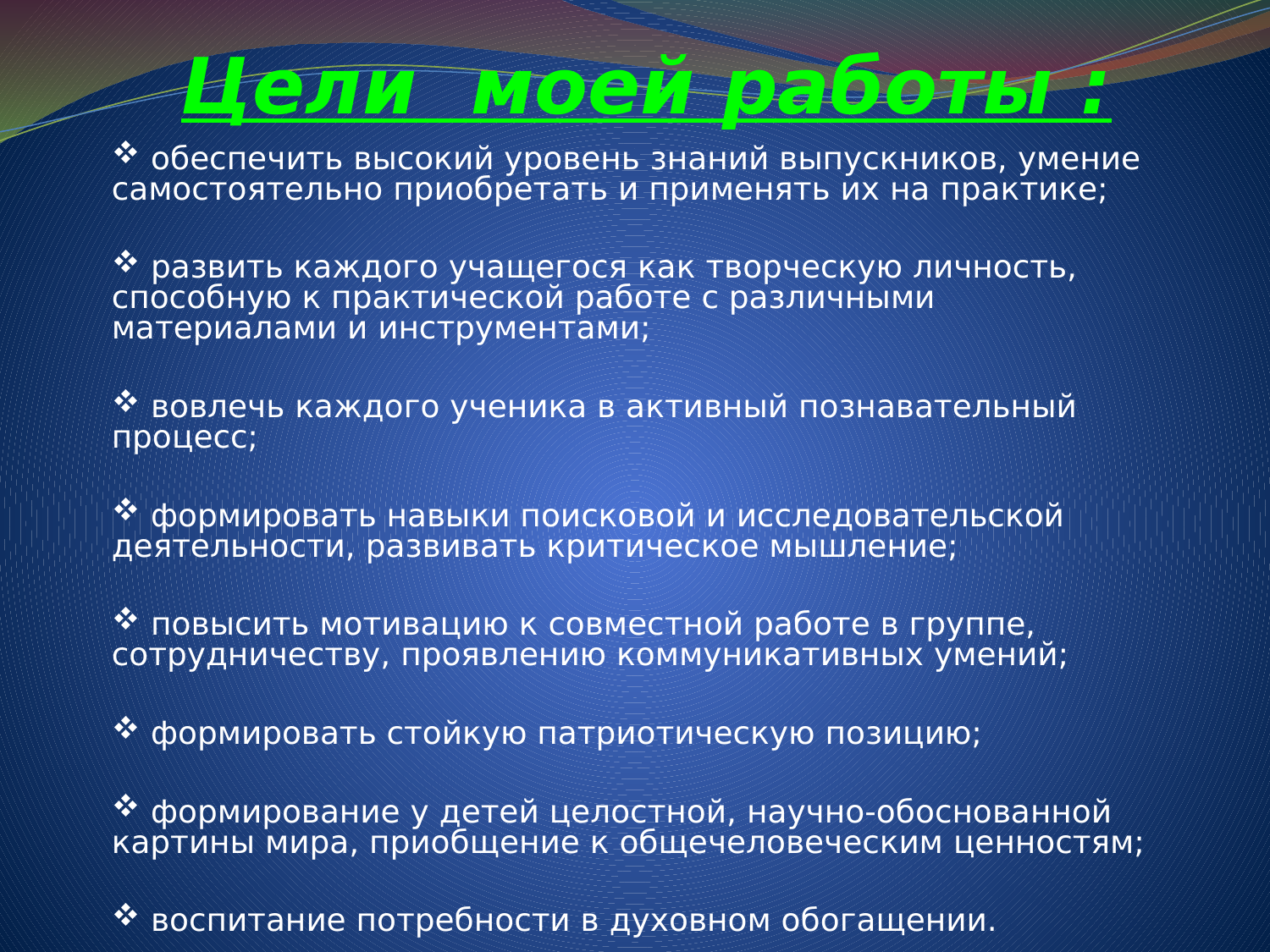

Цели  моей работы :
 обеспечить высокий уровень знаний выпускников, умение самостоятельно приобретать и применять их на практике;

 развить каждого учащегося как творческую личность, способную к практической работе с различными материалами и инструментами;

 вовлечь каждого ученика в активный познавательный процесс;

 формировать навыки поисковой и исследовательской деятельности, развивать критическое мышление;

 повысить мотивацию к совместной работе в группе, сотрудничеству, проявлению коммуникативных умений;

 формировать стойкую патриотическую позицию;

 формирование у детей целостной, научно-обоснованной картины мира, приобщение к общечеловеческим ценностям;

 воспитание потребности в духовном обогащении.